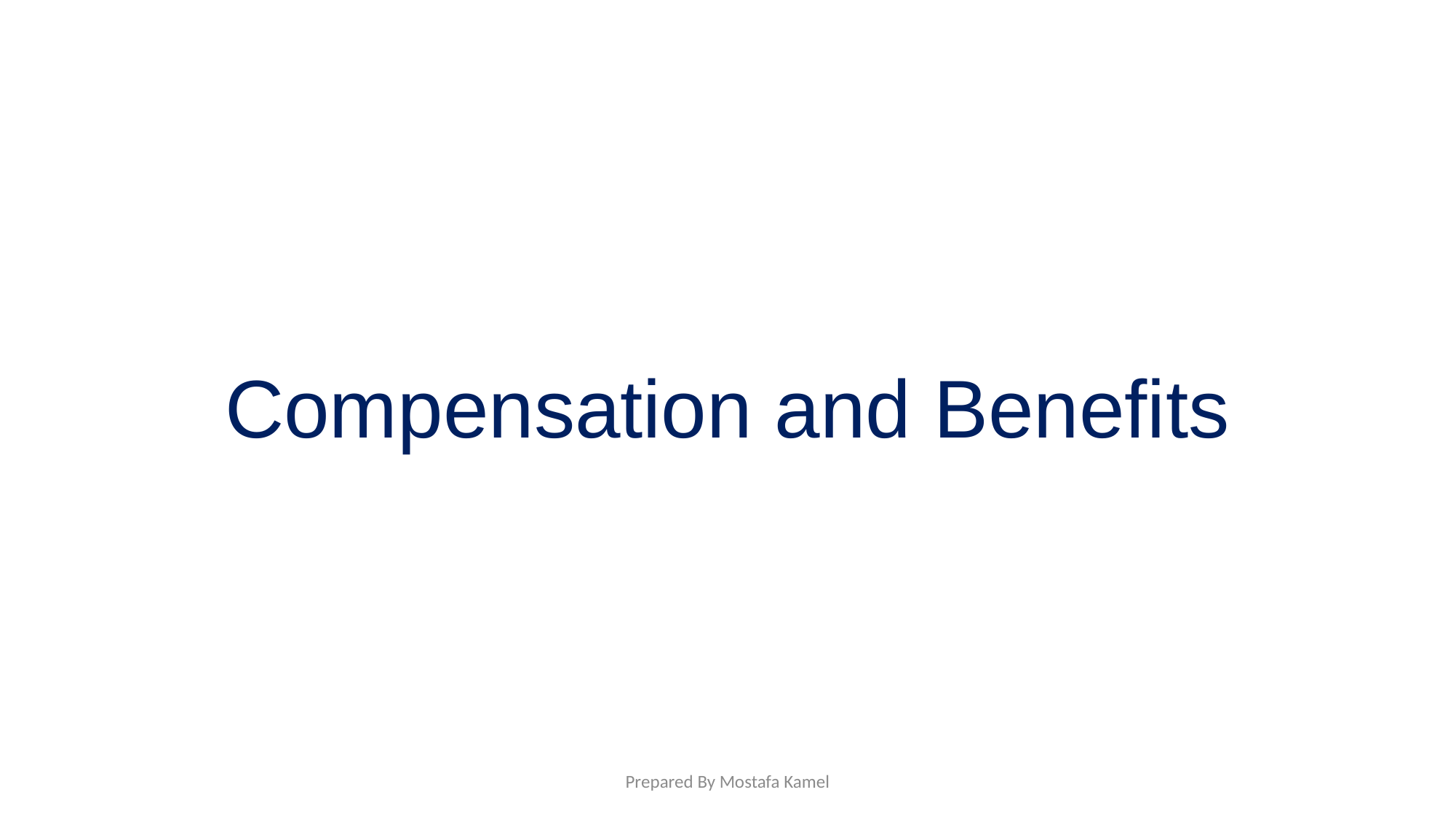

# Compensation and Benefits
Prepared By Mostafa Kamel